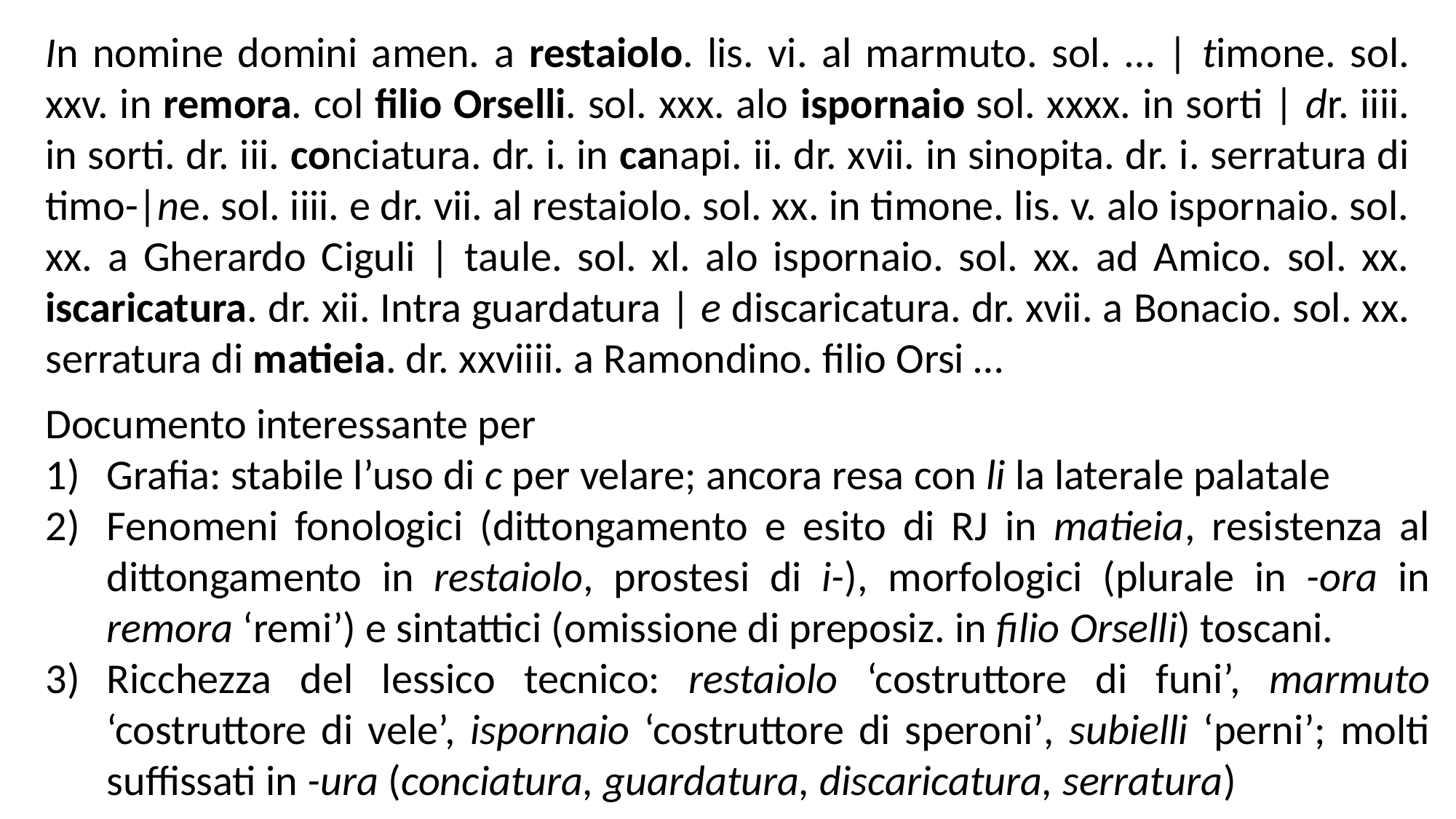

In nomine domini amen. a restaiolo. lis. vi. al marmuto. sol. … | timone. sol. xxv. in remora. col filio Orselli. sol. xxx. alo ispornaio sol. xxxx. in sorti | dr. iiii. in sorti. dr. iii. conciatura. dr. i. in canapi. ii. dr. xvii. in sinopita. dr. i. serratura di timo-|ne. sol. iiii. e dr. vii. al restaiolo. sol. xx. in timone. lis. v. alo ispornaio. sol. xx. a Gherardo Ciguli | taule. sol. xl. alo ispornaio. sol. xx. ad Amico. sol. xx. iscaricatura. dr. xii. Intra guardatura | e discaricatura. dr. xvii. a Bonacio. sol. xx. serratura di matieia. dr. xxviiii. a Ramondino. filio Orsi …
Documento interessante per
Grafia: stabile l’uso di c per velare; ancora resa con li la laterale palatale
Fenomeni fonologici (dittongamento e esito di RJ in matieia, resistenza al dittongamento in restaiolo, prostesi di i-), morfologici (plurale in -ora in remora ‘remi’) e sintattici (omissione di preposiz. in filio Orselli) toscani.
Ricchezza del lessico tecnico: restaiolo ‘costruttore di funi’, marmuto ‘costruttore di vele’, ispornaio ‘costruttore di speroni’, subielli ‘perni’; molti suffissati in -ura (conciatura, guardatura, discaricatura, serratura)